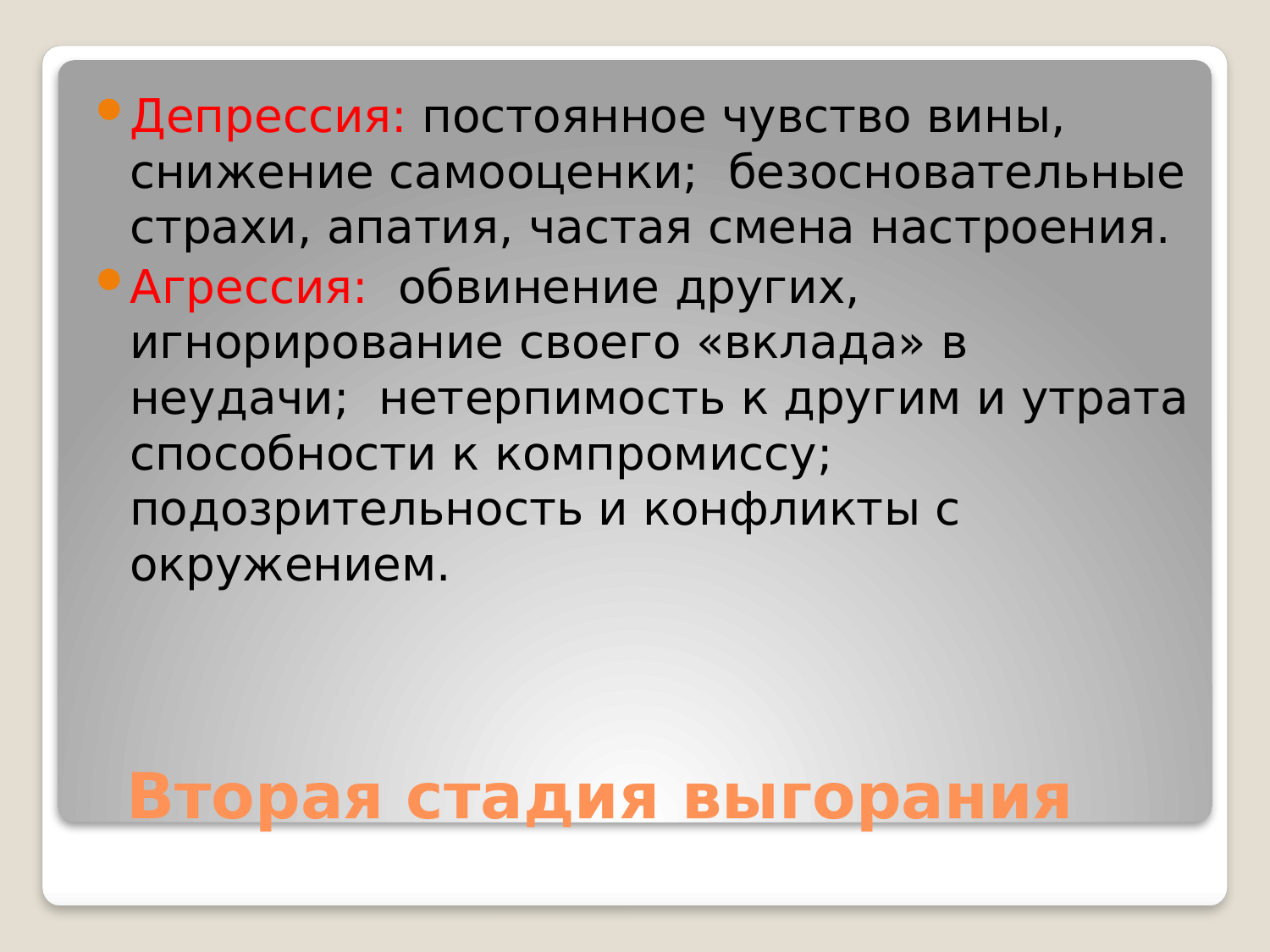

Депрессия: постоянное чувство вины, снижение самооценки;  безосновательные страхи, апатия, частая смена настроения.
Агрессия:  обвинение других, игнорирование своего «вклада» в неудачи;  нетерпимость к другим и утрата способности к компромиссу;  подозрительность и конфликты с окружением.
# Вторая стадия выгорания